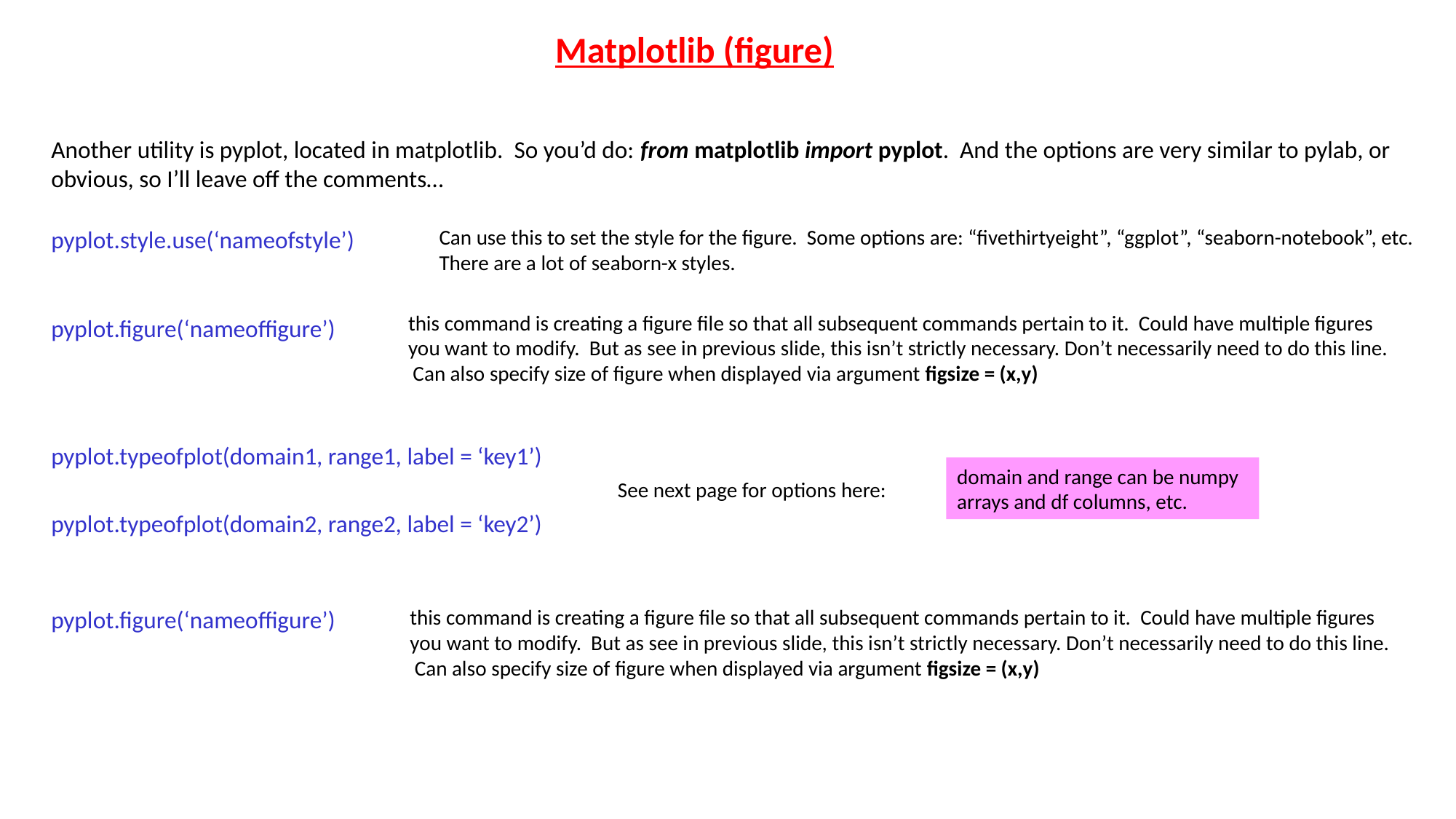

Matplotlib (figure)
Another utility is pyplot, located in matplotlib.  So you’d do: from matplotlib import pyplot.  And the options are very similar to pylab, or obvious, so I’ll leave off the comments…
Can use this to set the style for the figure.  Some options are: “fivethirtyeight”, “ggplot”, “seaborn-notebook”, etc.  There are a lot of seaborn-x styles.
pyplot.style.use(‘nameofstyle’)
this command is creating a figure file so that all subsequent commands pertain to it.  Could have multiple figures you want to modify.  But as see in previous slide, this isn’t strictly necessary. Don’t necessarily need to do this line.  Can also specify size of figure when displayed via argument figsize = (x,y)
pyplot.figure(‘nameoffigure’)
pyplot.typeofplot(domain1, range1, label = ‘key1’)
domain and range can be numpy arrays and df columns, etc.
See next page for options here:
pyplot.typeofplot(domain2, range2, label = ‘key2’)
this command is creating a figure file so that all subsequent commands pertain to it.  Could have multiple figures you want to modify.  But as see in previous slide, this isn’t strictly necessary. Don’t necessarily need to do this line.  Can also specify size of figure when displayed via argument figsize = (x,y)
pyplot.figure(‘nameoffigure’)